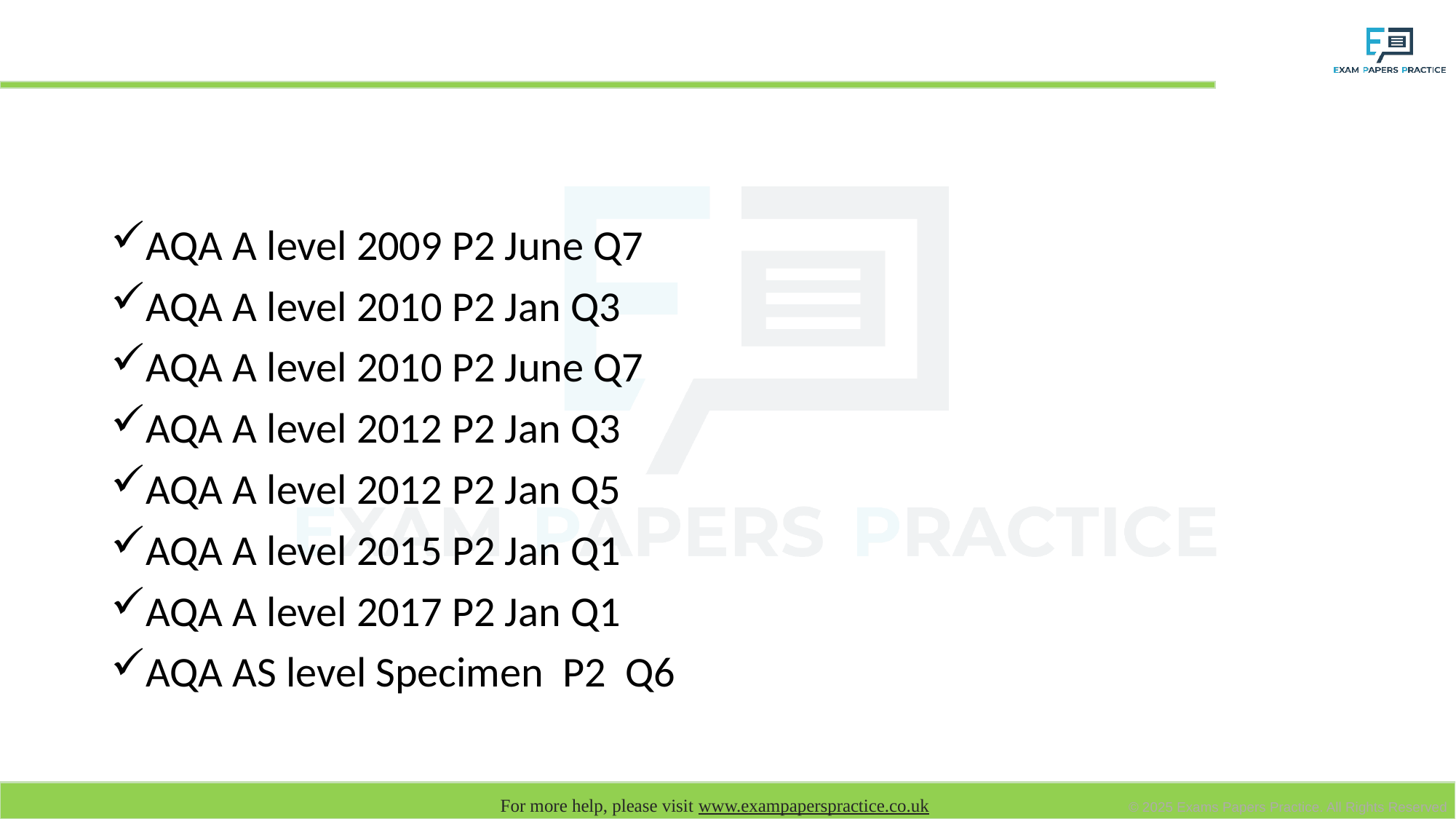

# Homwork Past papers
AQA A level 2009 P2 June Q7
AQA A level 2010 P2 Jan Q3
AQA A level 2010 P2 June Q7
AQA A level 2012 P2 Jan Q3
AQA A level 2012 P2 Jan Q5
AQA A level 2015 P2 Jan Q1
AQA A level 2017 P2 Jan Q1
AQA AS level Specimen  P2  Q6